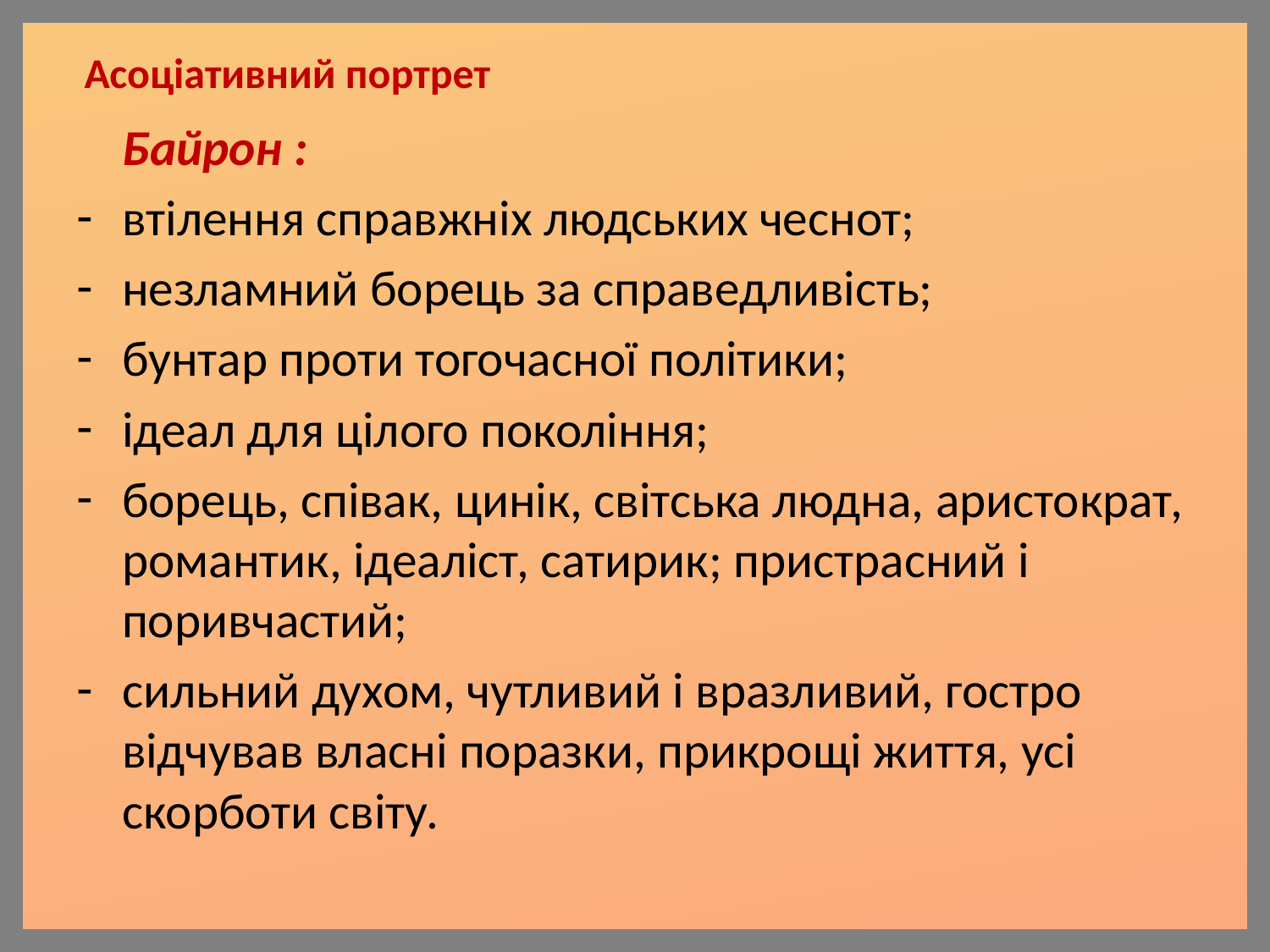

Асоціативний портрет
	Байрон :
втілення справжніх людських чеснот;
незламний борець за справедливість;
бунтар проти тогочасної політики;
ідеал для цілого покоління;
борець, співак, цинік, світська людна, аристократ, романтик, ідеаліст, сатирик; пристрасний і поривчастий;
сильний духом, чутливий і вразливий, гостро відчував власні поразки, прикрощі життя, усі скорботи світу.